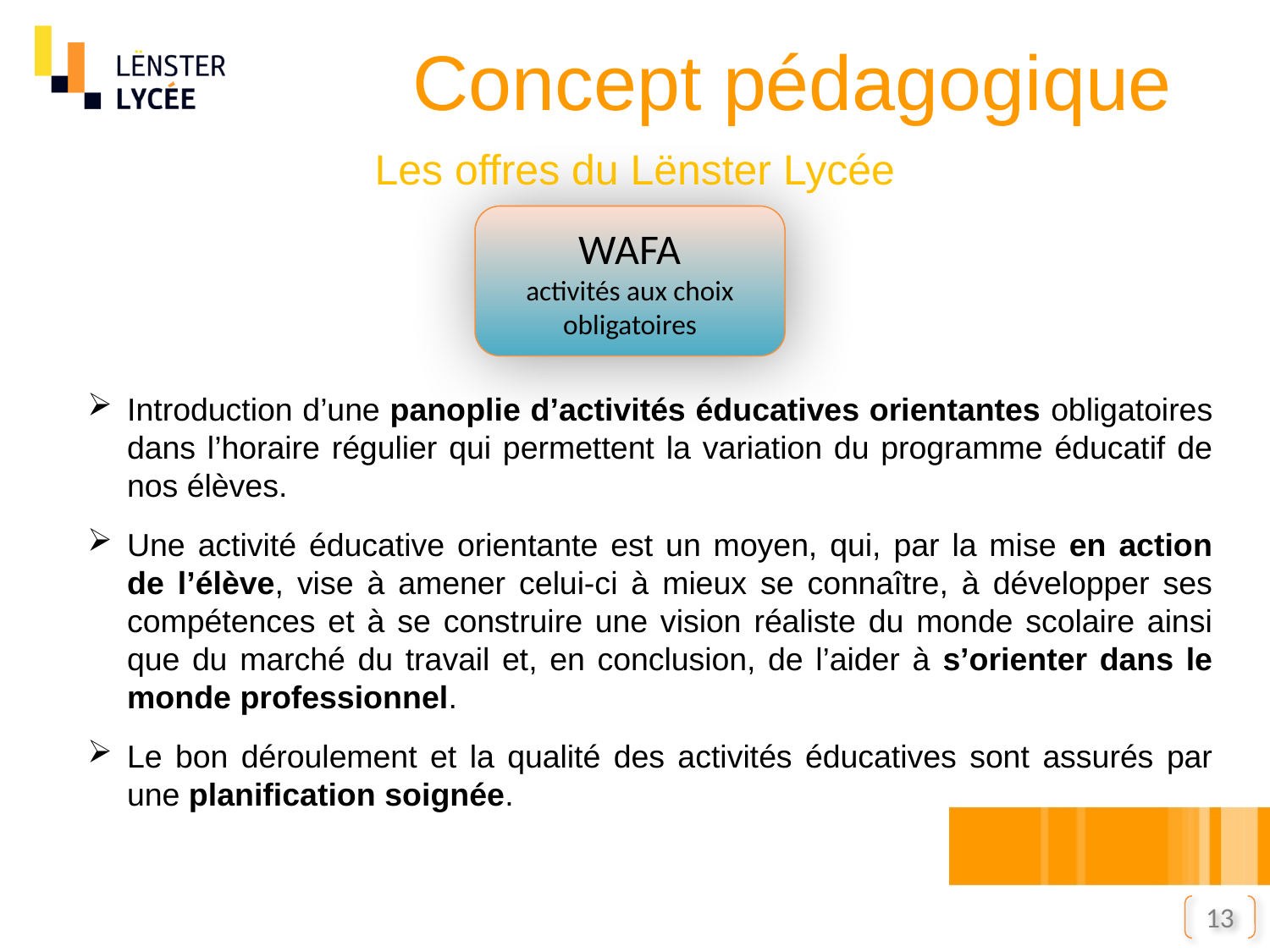

Concept pédagogique
Les offres du Lënster Lycée
WAFA
activités aux choix obligatoires
Introduction d’une panoplie d’activités éducatives orientantes obligatoires dans l’horaire régulier qui permettent la variation du programme éducatif de nos élèves.
Une activité éducative orientante est un moyen, qui, par la mise en action de l’élève, vise à amener celui-ci à mieux se connaître, à développer ses compétences et à se construire une vision réaliste du monde scolaire ainsi que du marché du travail et, en conclusion, de l’aider à s’orienter dans le monde professionnel.
Le bon déroulement et la qualité des activités éducatives sont assurés par une planification soignée.
13